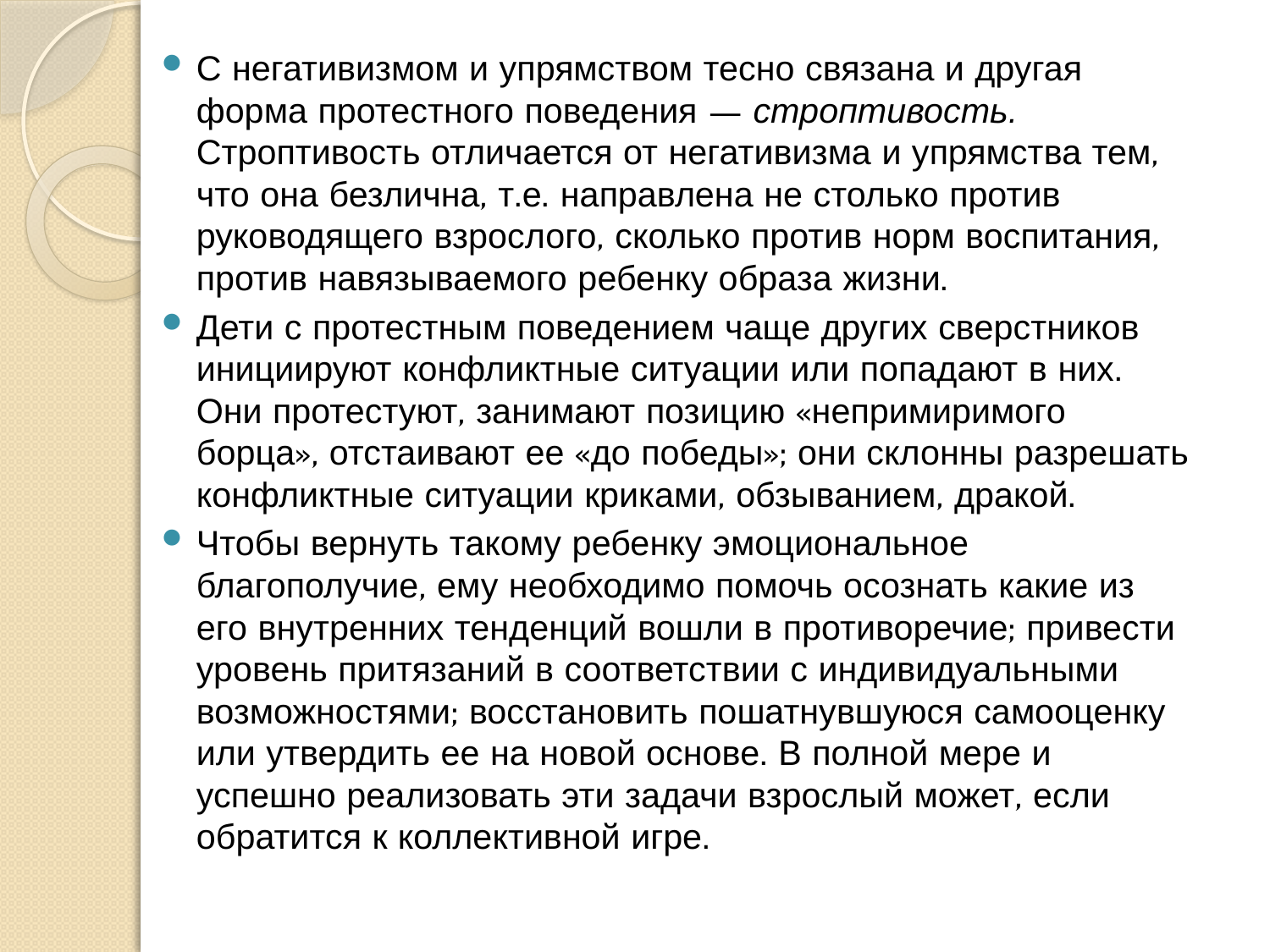

С негативизмом и упрямством тесно связана и другая форма протестного поведения — строптивость. Строптивость отличается от негативизма и упрямства тем, что она безлична, т.е. направлена не столько против руководящего взрослого, сколько против норм воспитания, против навязываемого ребенку образа жизни.
Дети с протестным поведением чаще других сверстников инициируют конфликтные ситуации или попадают в них. Они протестуют, занимают позицию «непримиримого борца», отстаивают ее «до победы»; они склонны разрешать конфликтные ситуации криками, обзыванием, дракой.
Чтобы вернуть такому ребенку эмоциональное благополучие, ему необходимо помочь осознать какие из его внутренних тенденций вошли в противоречие; привести уровень притязаний в соответствии с индивидуальными возможностями; восстановить пошатнувшуюся самооценку или утвердить ее на новой основе. В полной мере и успешно реализовать эти задачи взрослый может, если обратится к коллективной игре.